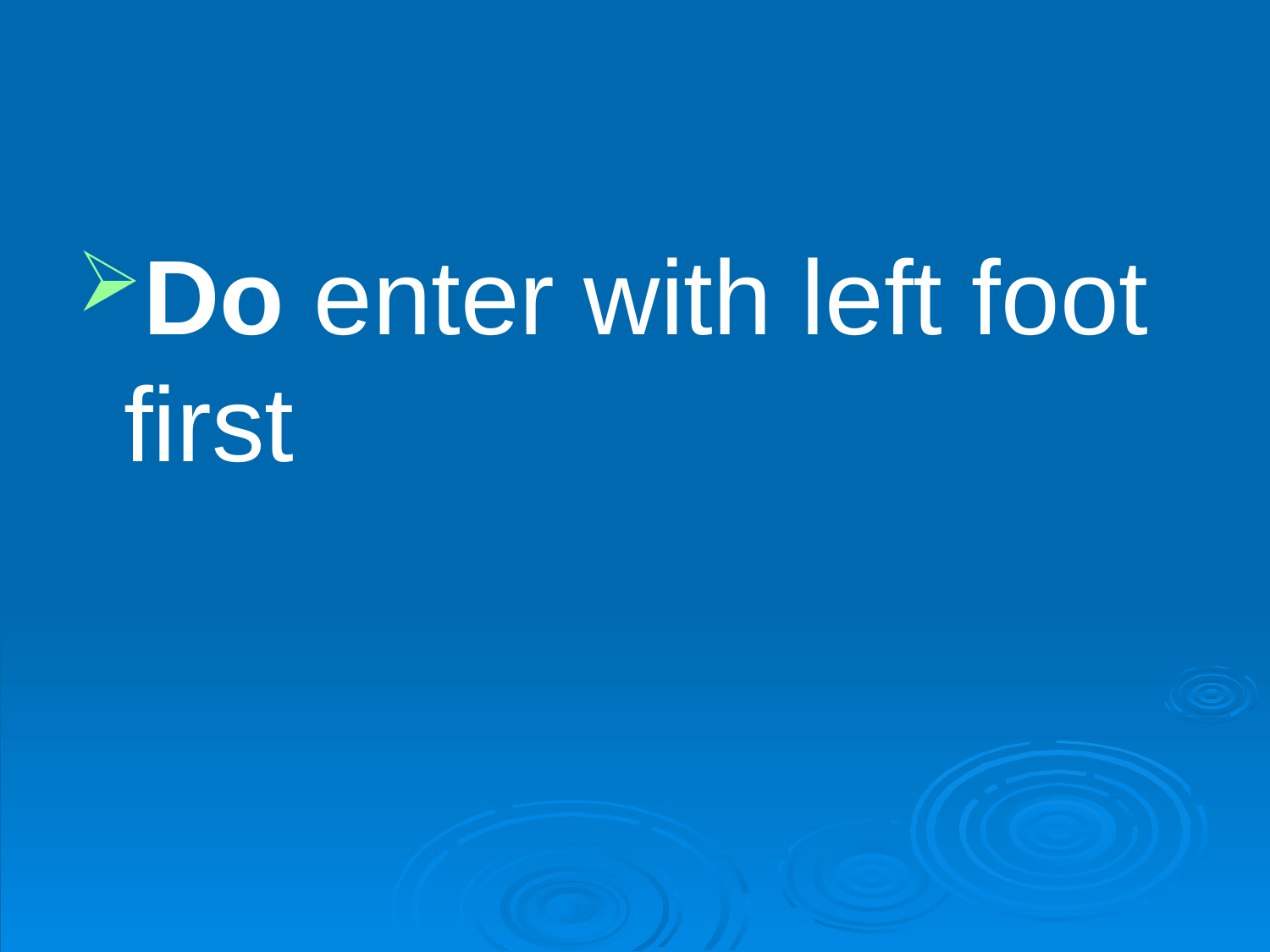

#
Do enter with left foot first